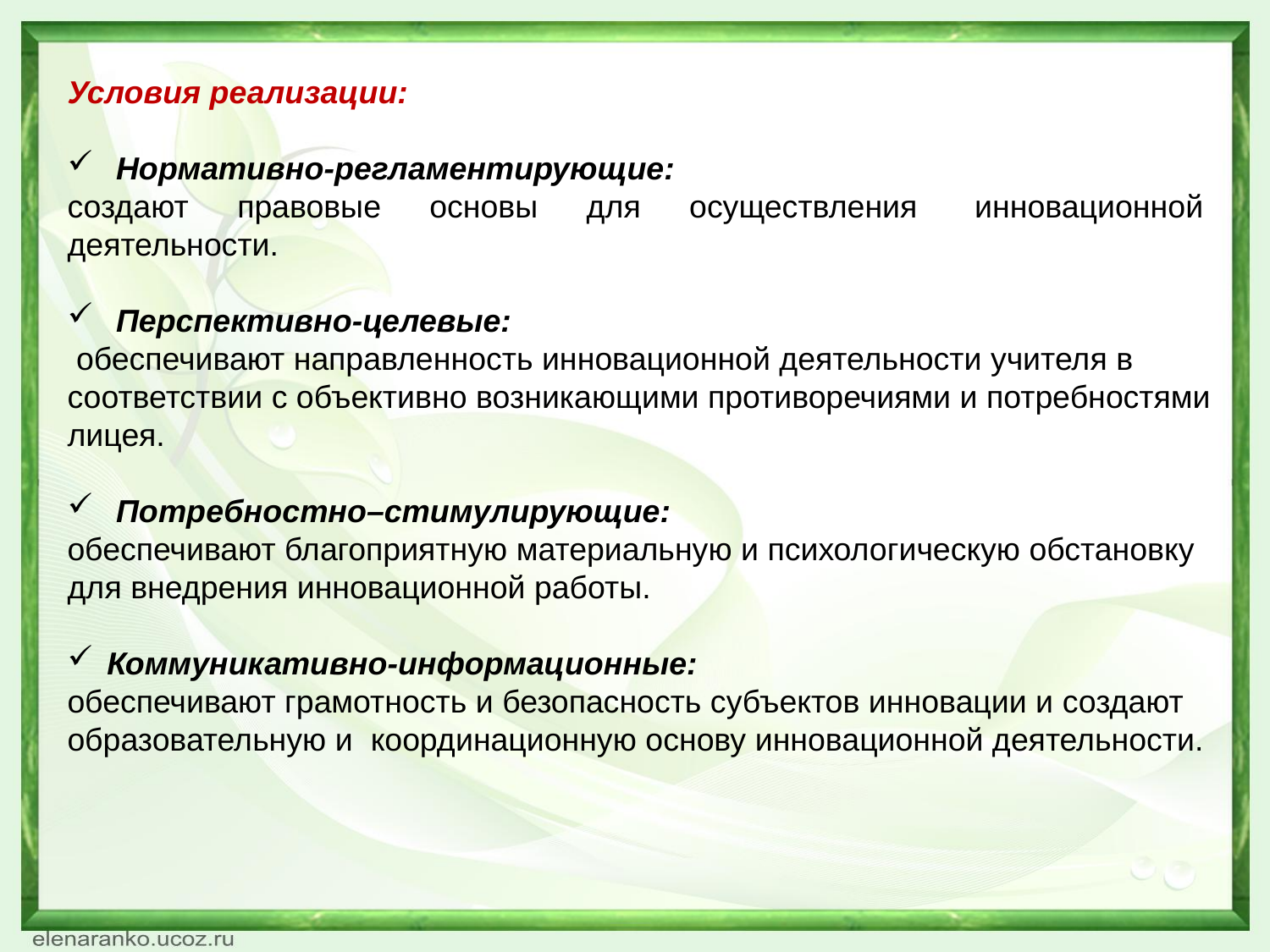

Условия реализации:

 Нормативно-регламентирующие:
создают правовые основы для осуществления  инновационной  деятельности.

 Перспективно-целевые:
 обеспечивают направленность инновационной деятельности учителя в соответствии с объективно возникающими противоречиями и потребностями лицея.

 Потребностно–стимулирующие:
обеспечивают благоприятную материальную и психологическую обстановку для внедрения инновационной работы.

Коммуникативно-информационные:
обеспечивают грамотность и безопасность субъектов инновации и создают образовательную и  координационную основу инновационной деятельности.